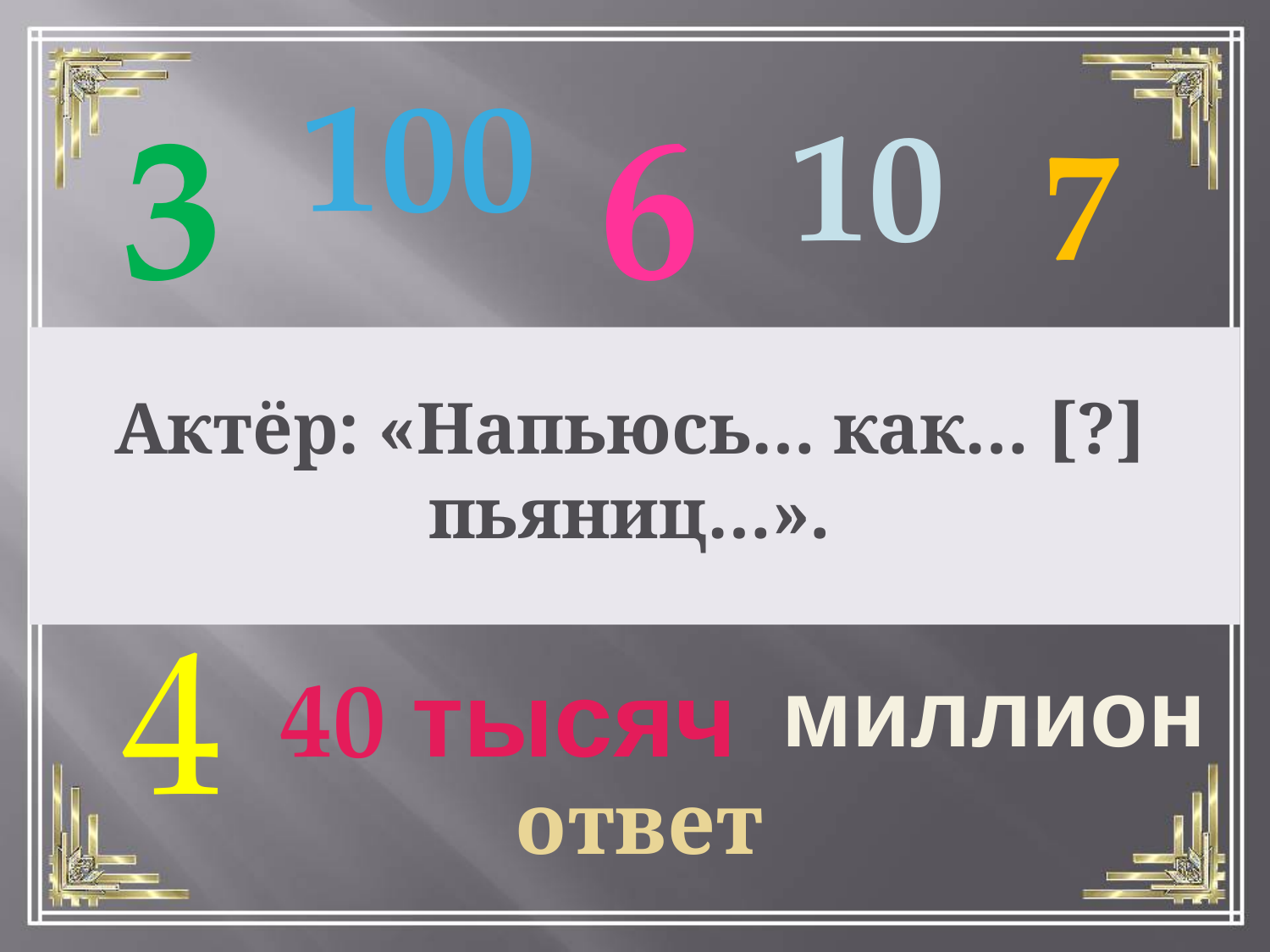

100
3
6
10
7

Актёр: «Напьюсь… как… [?] пьяниц…».
4
  миллион
40 тысяч
ответ